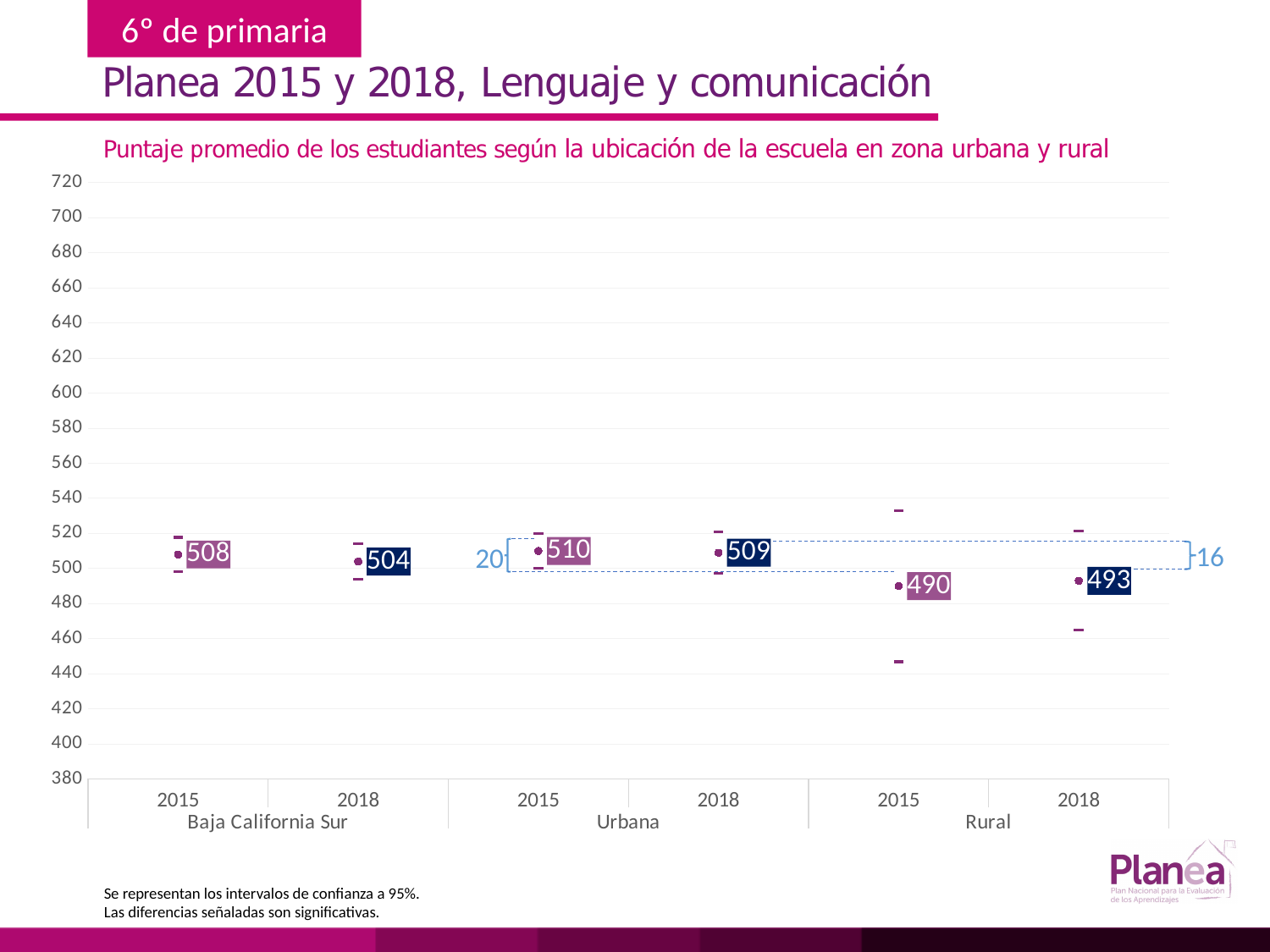

Planea 2015 y 2018, Lenguaje y comunicación

Puntaje promedio de los estudiantes según la ubicación de la escuela en zona urbana y rural

### Chart

| Category |  |  |  |
|---|---|---|---|
| 2015 | 498.249 | 517.751 | 508.0 |
| 2018 | 493.851 | 514.149 | 504.0 |
| 2015 | 500.249 | 519.751 | 510.0 |
| 2018 | 497.06 | 520.94 | 509.0 |
| 2015 | 446.817 | 533.183 | 490.0 |
| 2018 | 464.742 | 521.258 | 493.0 |
20
16

Se representan los intervalos de confianza a 95%.
Las diferencias señaladas son significativas.